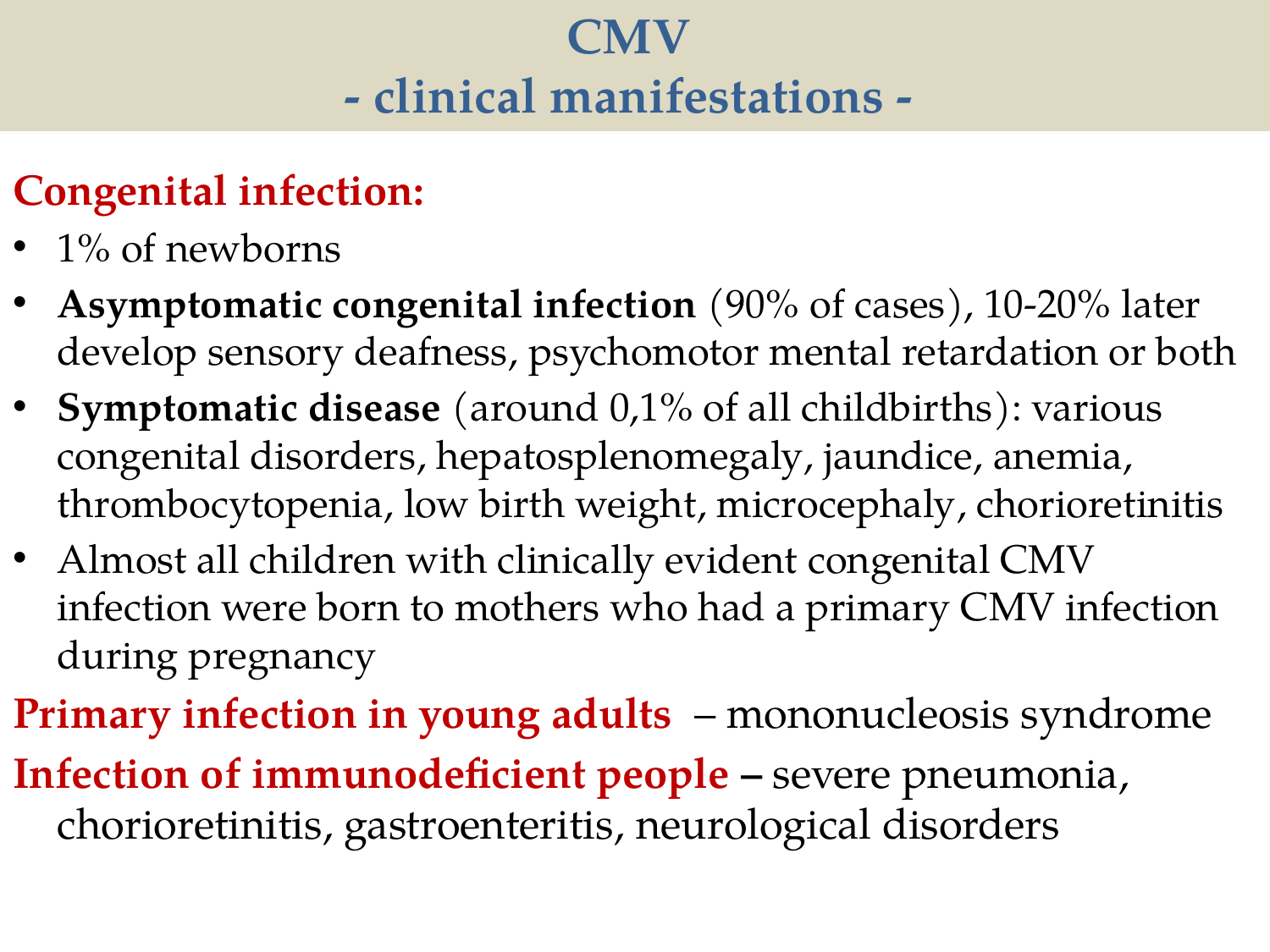

# CMV - clinical manifestations -
Congenital infection:
1% of newborns
Asymptomatic congenital infection (90% of cases), 10-20% later develop sensory deafness, psychomotor mental retardation or both
Symptomatic disease (around 0,1% of all childbirths): various congenital disorders, hepatosplenomegaly, jaundice, anemia, thrombocytopenia, low birth weight, microcephaly, chorioretinitis
Almost all children with clinically evident congenital CMV infection were born to mothers who had a primary CMV infection during pregnancy
Primary infection in young adults  – mononucleosis syndrome
Infection of immunodeficient people – severe pneumonia, chorioretinitis, gastroenteritis, neurological disorders